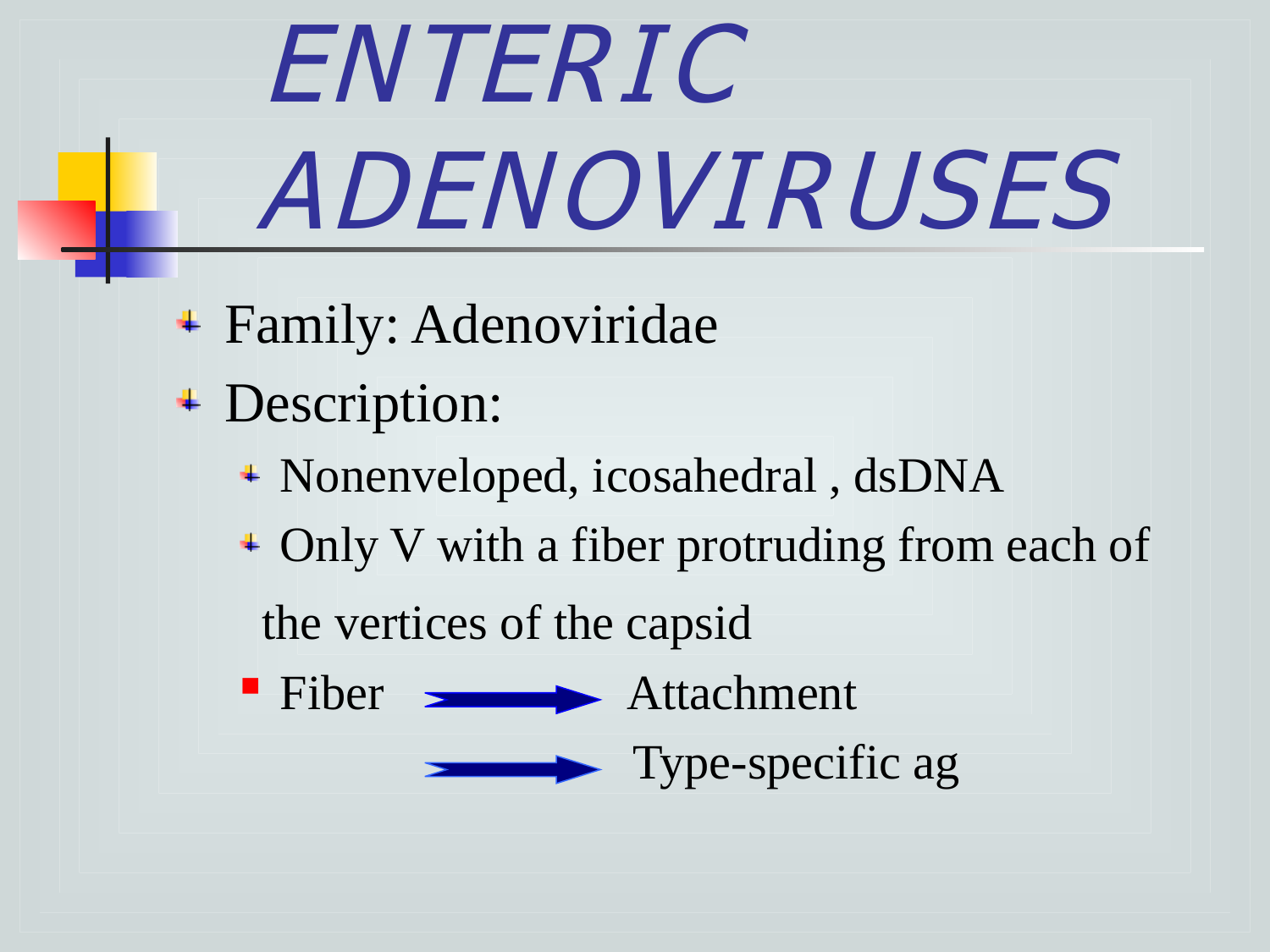

# ENTERIC             ADENOVIRUSES
Family: Adenoviridae
Description:
Nonenveloped, icosahedral , dsDNA
Only V with a fiber protruding from each of
      the vertices of the capsid
Fiber                    Attachment
                                Type-specific ag